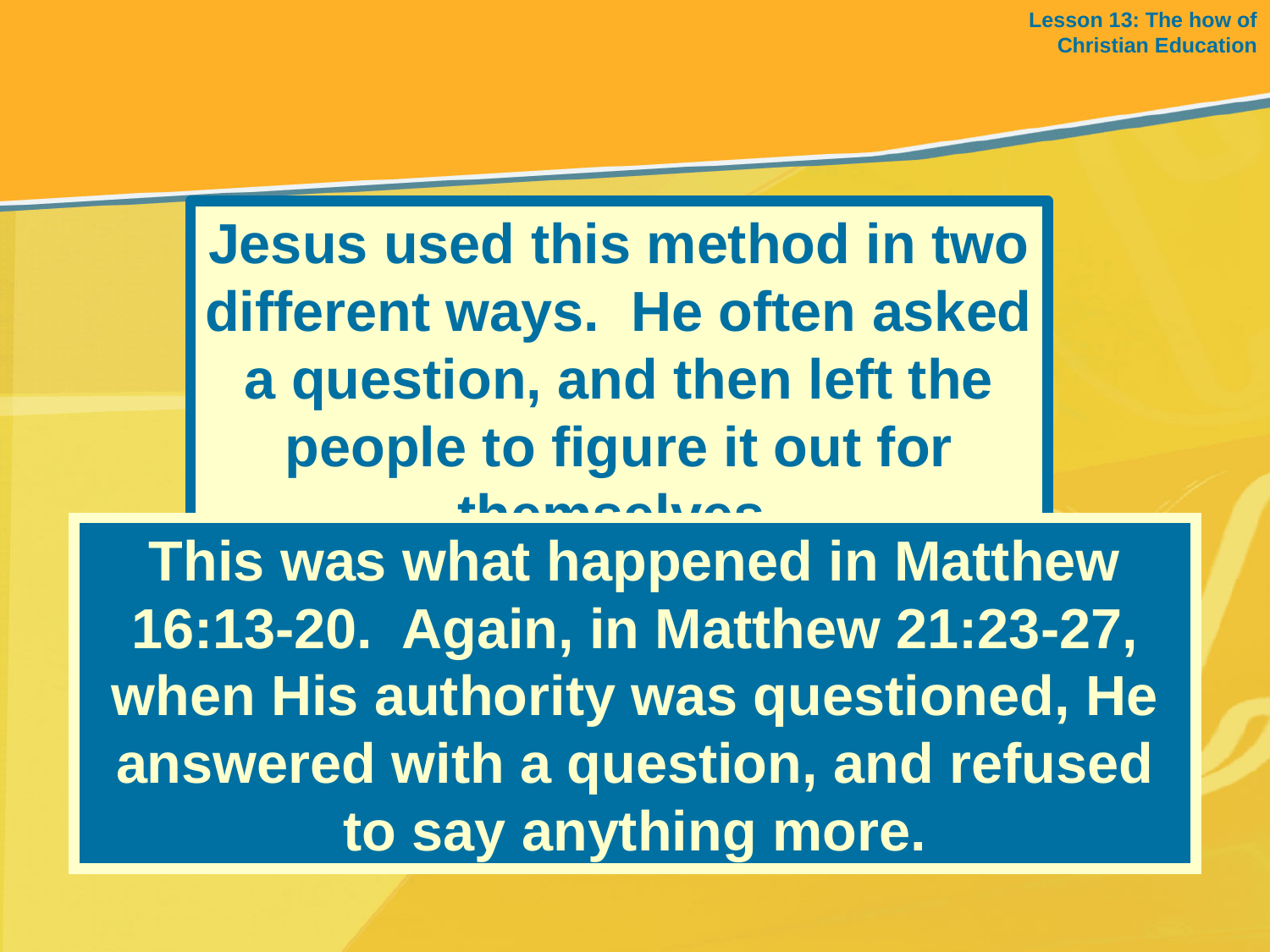

Lesson 13: The how of Christian Education
Jesus used this method in two different ways.  He often asked a question, and then left the people to figure it out for themselves.
This was what happened in Matthew 16:13-20.  Again, in Matthew 21:23-27, when His authority was questioned, He answered with a question, and refused to say anything more.